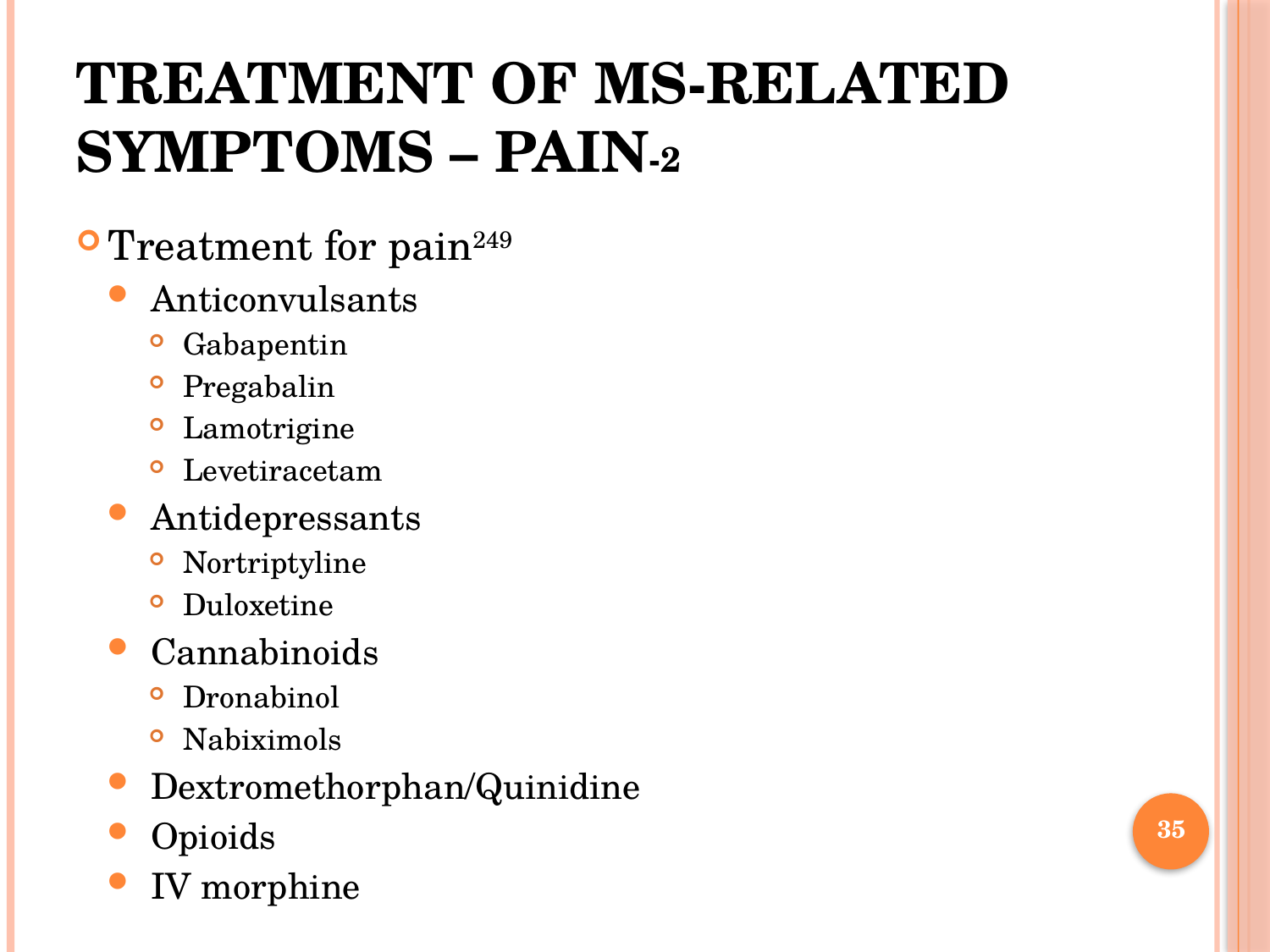

# Treatment of MS-related symptoms – Pain-2
Treatment for pain249
Anticonvulsants
Gabapentin
Pregabalin
Lamotrigine
Levetiracetam
Antidepressants
Nortriptyline
Duloxetine
Cannabinoids
Dronabinol
Nabiximols
Dextromethorphan/Quinidine
Opioids
IV morphine

35